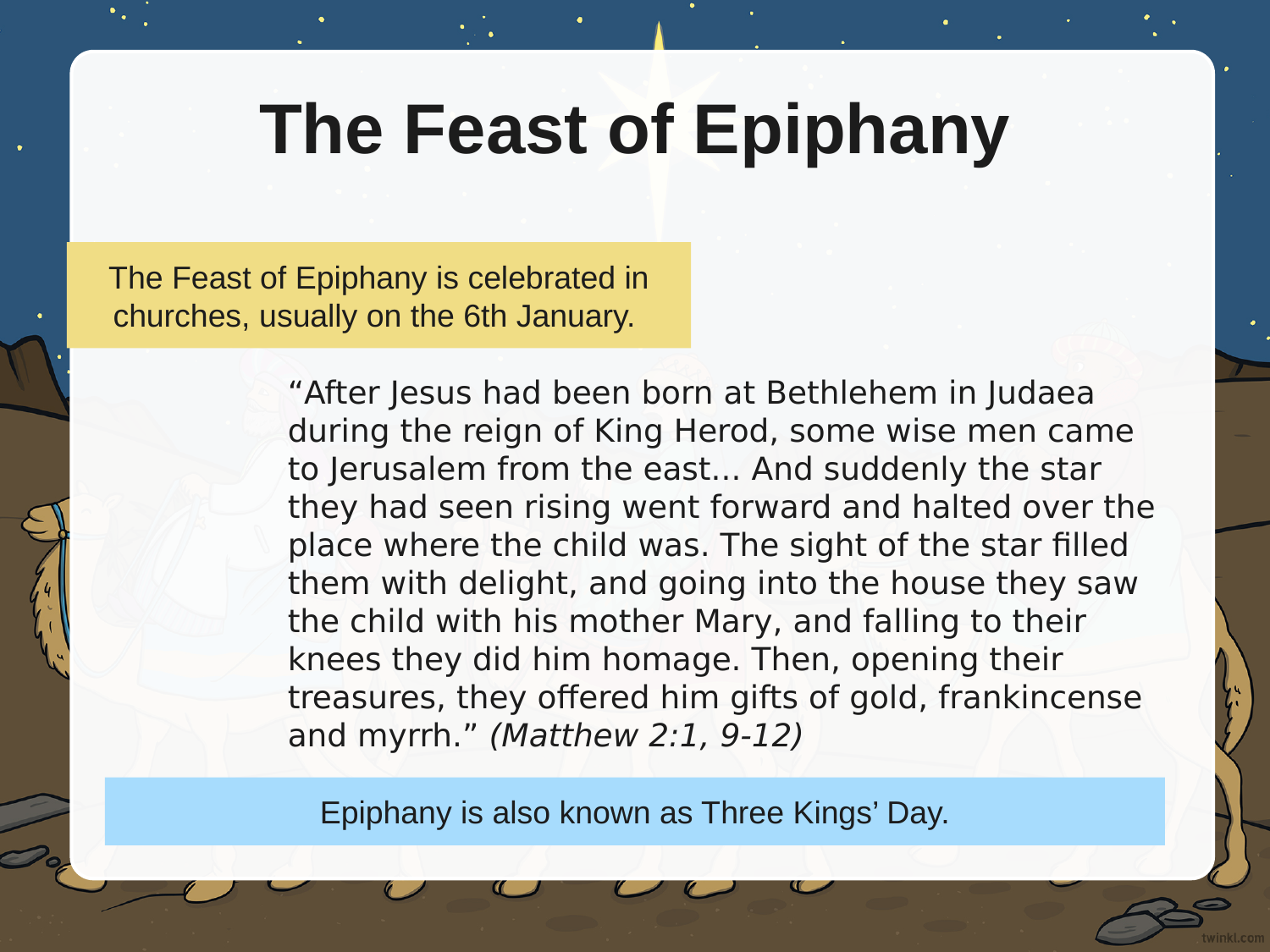

The Feast of Epiphany
The Feast of Epiphany is celebrated in churches, usually on the 6th January.

“After Jesus had been born at Bethlehem in Judaea during the reign of King Herod, some wise men came to Jerusalem from the east... And suddenly the star they had seen rising went forward and halted over the place where the child was. The sight of the star filled them with delight, and going into the house they saw the child with his mother Mary, and falling to their knees they did him homage. Then, opening their treasures, they offered him gifts of gold, frankincense and myrrh.” (Matthew 2:1, 9-12)
Epiphany is also known as Three Kings’ Day.